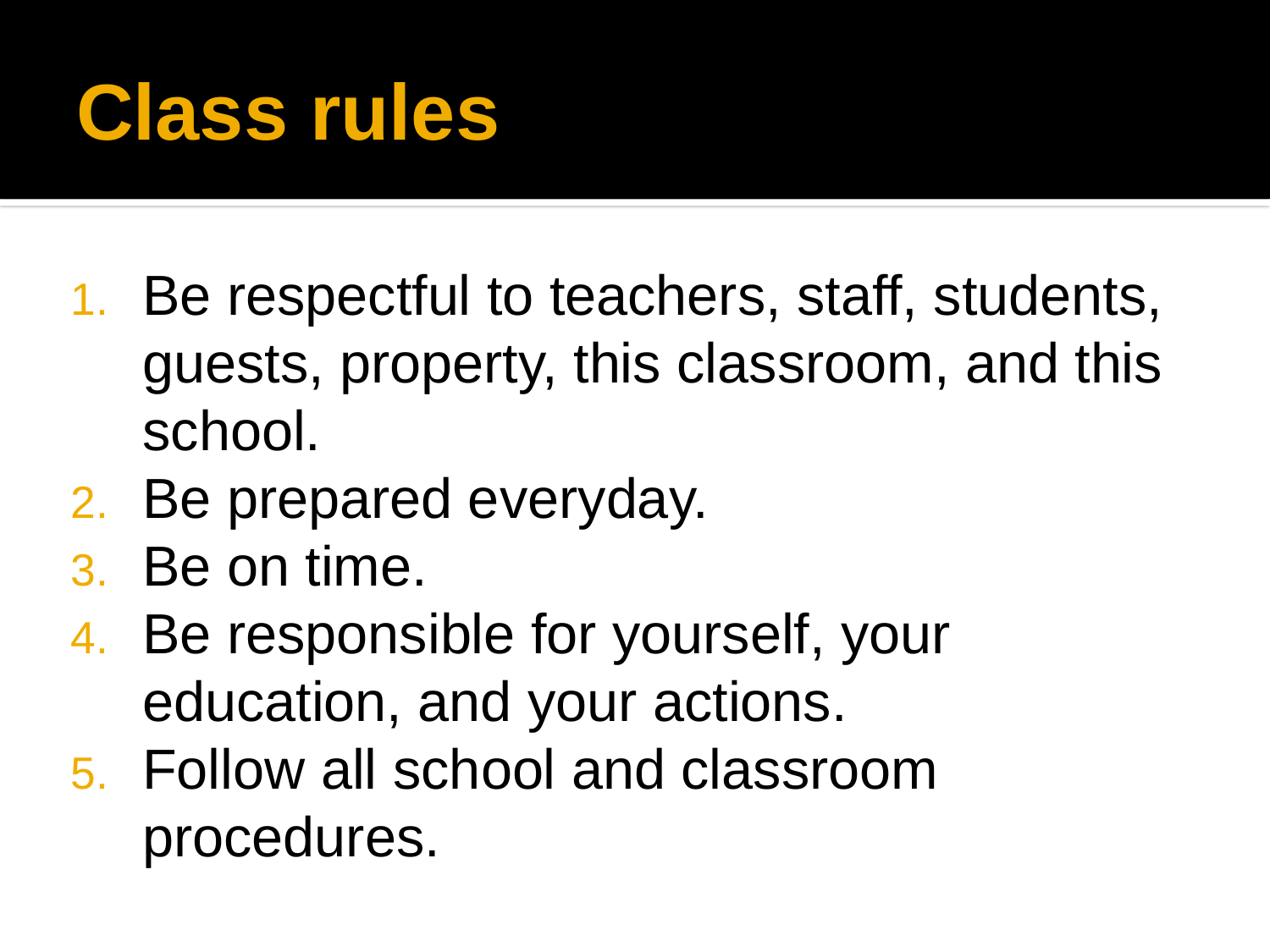

# Class rules
Be respectful to teachers, staff, students, guests, property, this classroom, and this school.
Be prepared everyday.
Be on time.
Be responsible for yourself, your education, and your actions.
Follow all school and classroom procedures.